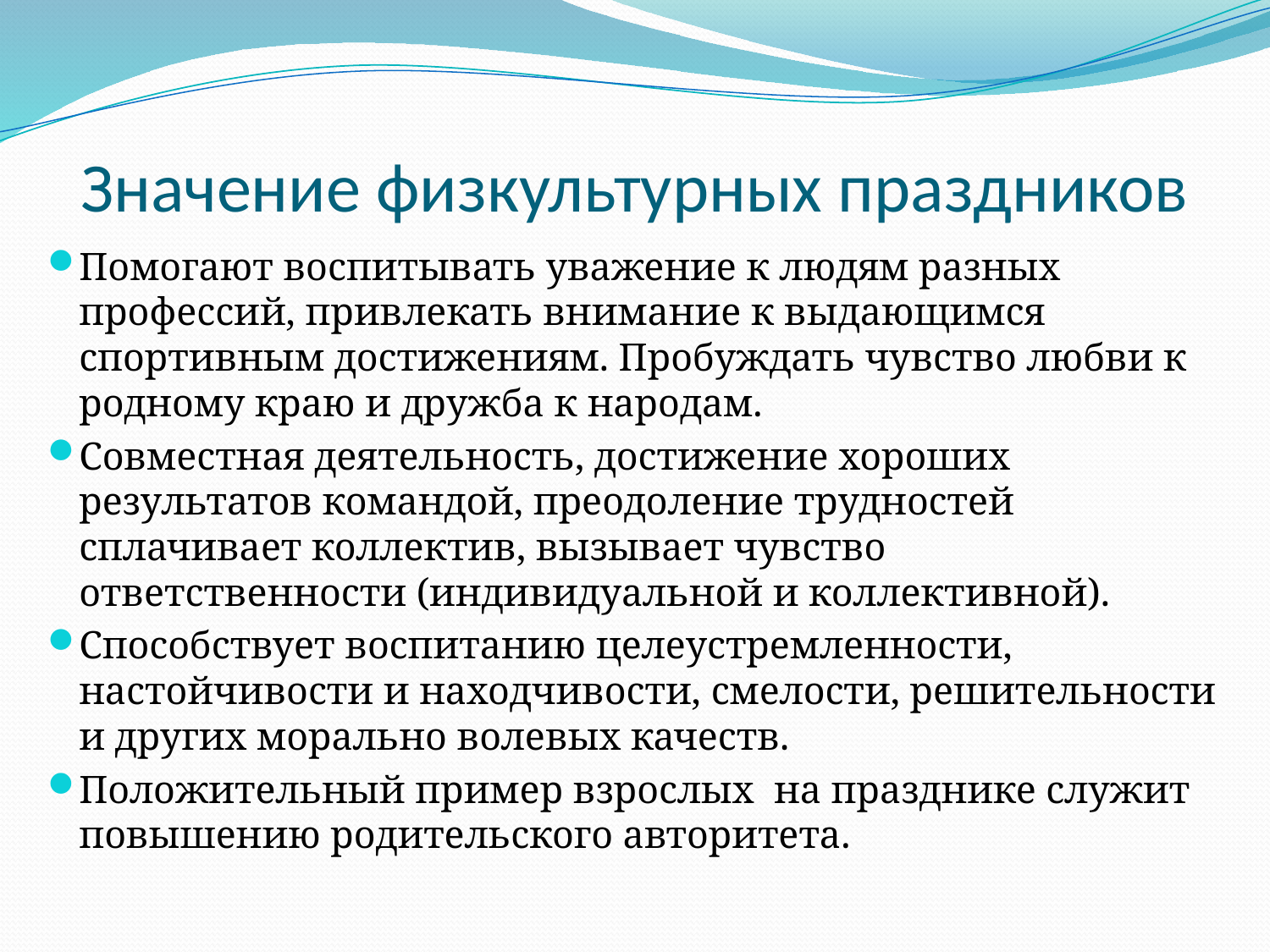

# Значение физкультурных праздников
Помогают воспитывать уважение к людям разных профессий, привлекать внимание к выдающимся спортивным достижениям. Пробуждать чувство любви к родному краю и дружба к народам.
Совместная деятельность, достижение хороших результатов командой, преодоление трудностей сплачивает коллектив, вызывает чувство ответственности (индивидуальной и коллективной).
Способствует воспитанию целеустремленности, настойчивости и находчивости, смелости, решительности и других морально волевых качеств.
Положительный пример взрослых  на празднике служит повышению родительского авторитета.